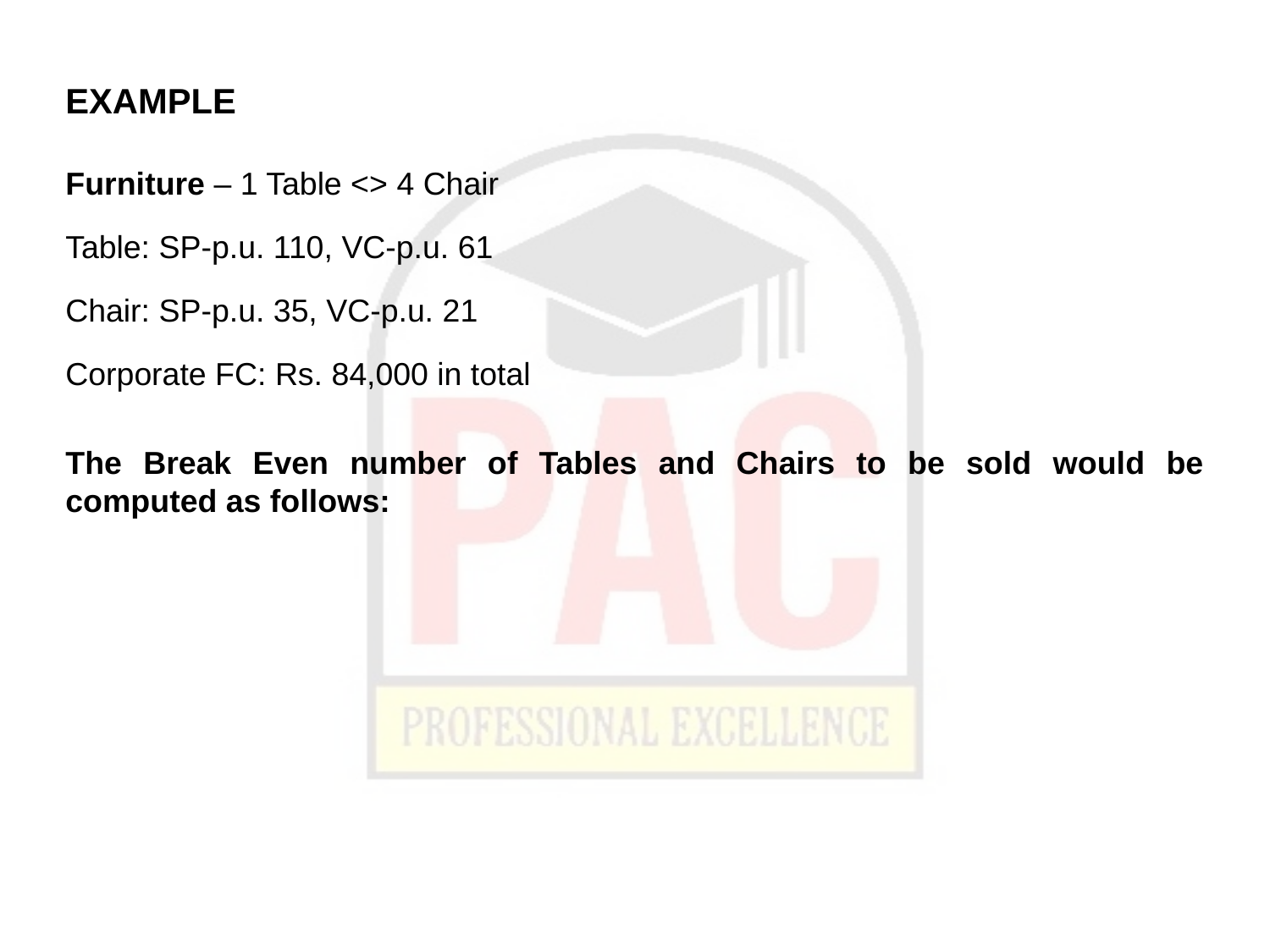

# EXAMPLE
Furniture – 1 Table <> 4 Chair
Table: SP-p.u. 110, VC-p.u. 61
Chair: SP-p.u. 35, VC-p.u. 21
Corporate FC: Rs. 84,000 in total

The Break Even number of Tables and Chairs to be sold would be computed as follows: